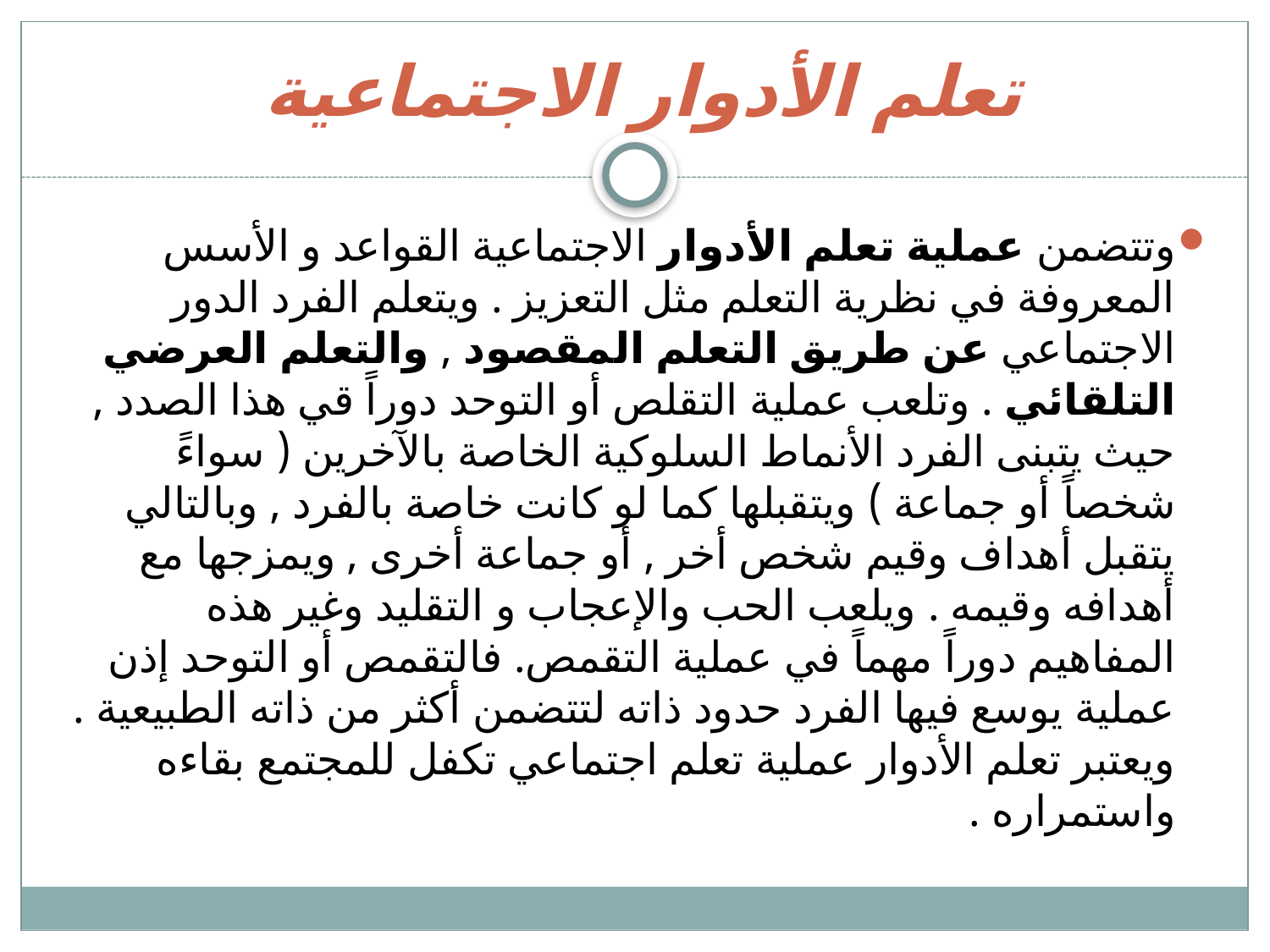

# تعلم الأدوار الاجتماعية
وتتضمن عملية تعلم الأدوار الاجتماعية القواعد و الأسس المعروفة في نظرية التعلم مثل التعزيز . ويتعلم الفرد الدور الاجتماعي عن طريق التعلم المقصود , والتعلم العرضي التلقائي . وتلعب عملية التقلص أو التوحد دوراً قي هذا الصدد , حيث يتبنى الفرد الأنماط السلوكية الخاصة بالآخرين ( سواءً شخصاً أو جماعة ) ويتقبلها كما لو كانت خاصة بالفرد , وبالتالي يتقبل أهداف وقيم شخص أخر , أو جماعة أخرى , ويمزجها مع أهدافه وقيمه . ويلعب الحب والإعجاب و التقليد وغير هذه المفاهيم دوراً مهماً في عملية التقمص. فالتقمص أو التوحد إذن عملية يوسع فيها الفرد حدود ذاته لتتضمن أكثر من ذاته الطبيعية . ويعتبر تعلم الأدوار عملية تعلم اجتماعي تكفل للمجتمع بقاءه واستمراره .